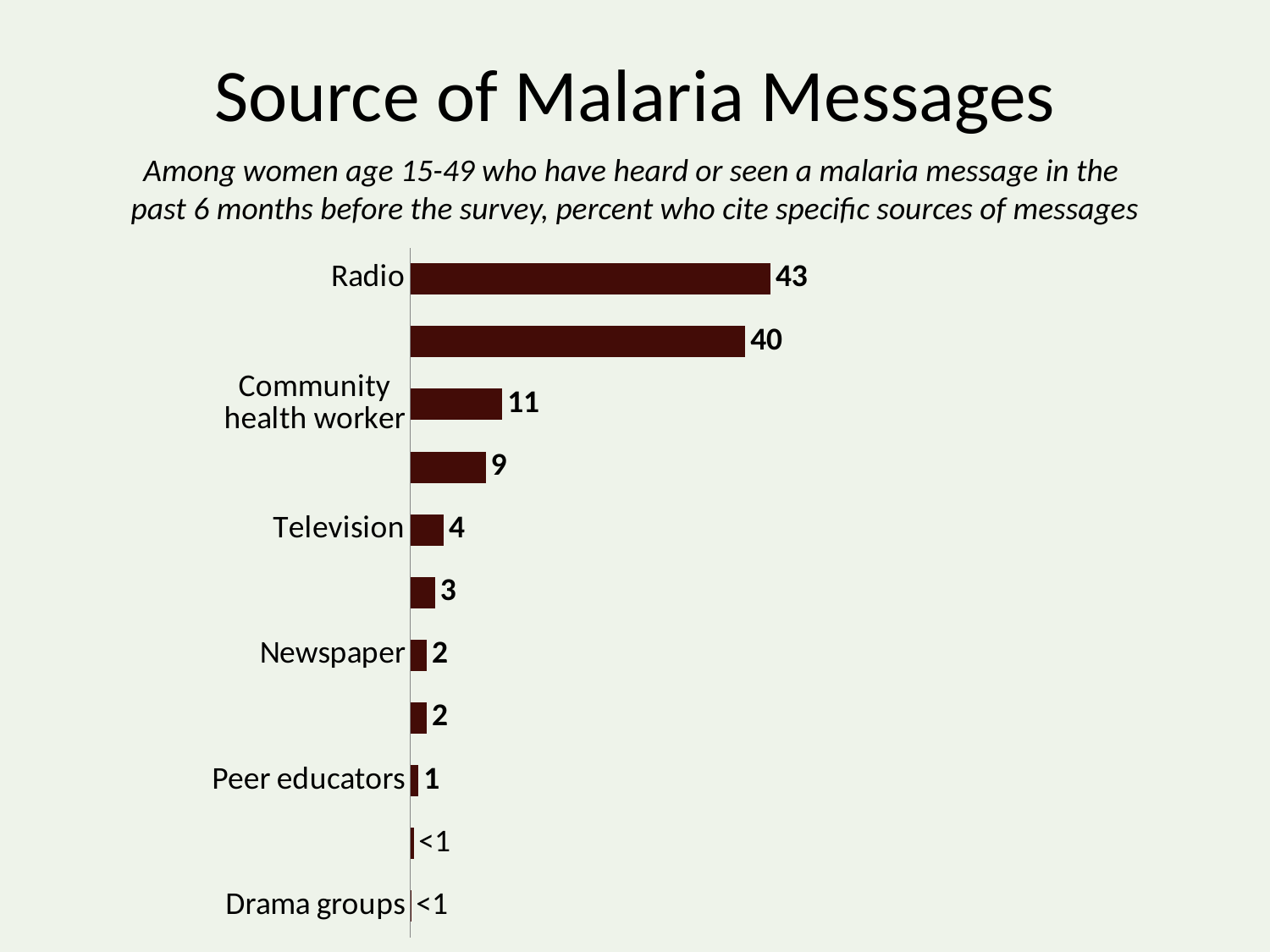

Source of Malaria Messages
Among women age 15-49 who have heard or seen a malaria message in the
past 6 months before the survey, percent who cite specific sources of messages

### Chart

| Category | Series 1 |
|---|---|
| Drama groups | 0.1 |
| Workplace | 0.4 |
| Peer educators | 1.0 |
| Poster/billboard | 2.0 |
| Newspaper | 2.0 |
| Other | 3.0 |
| Television | 4.0 |
| Friends/family | 9.0 |
| Community health worker | 11.0 |
| Government clinic/hospital | 40.0 |
| Radio | 43.0 |